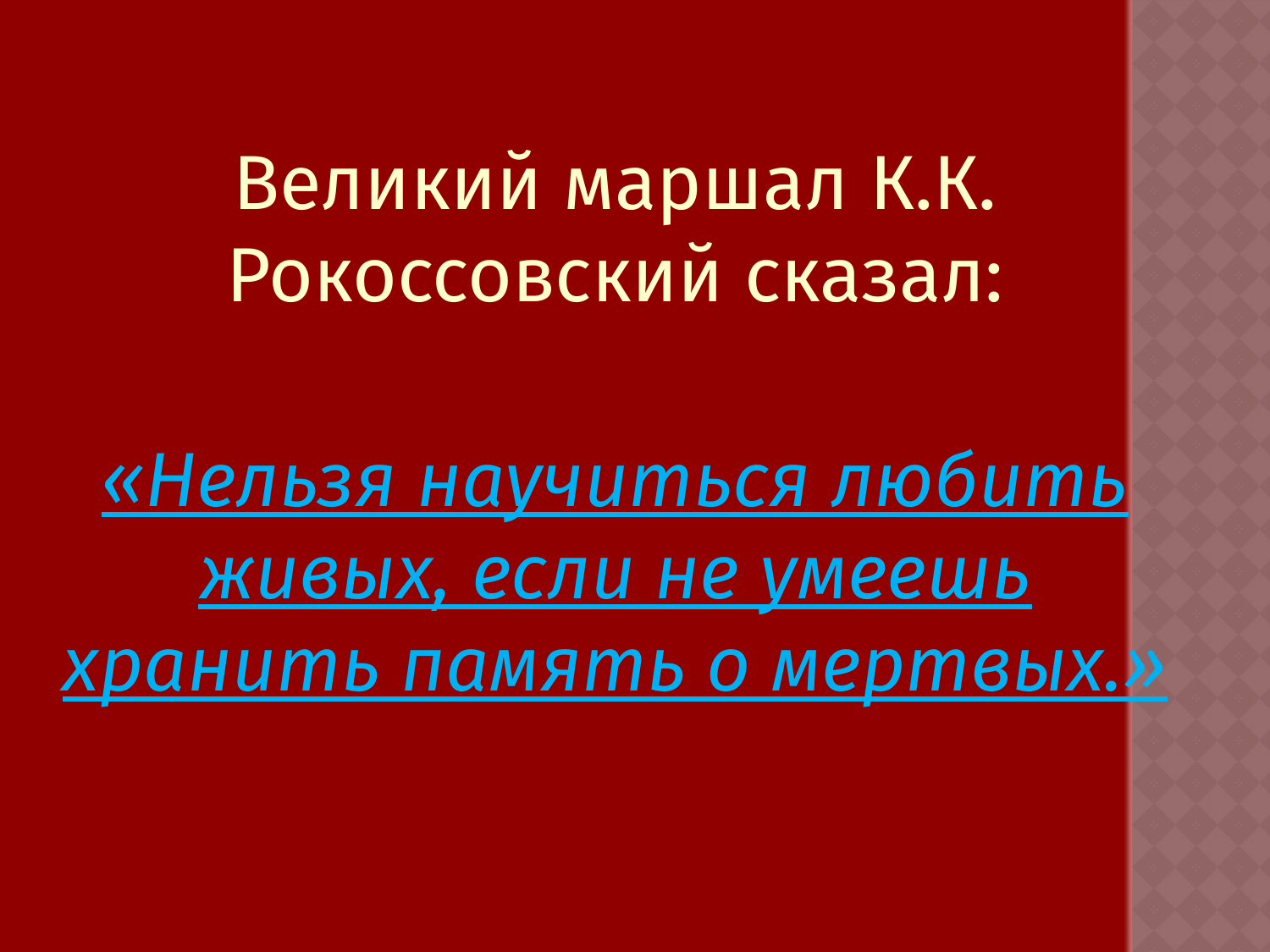

Великий маршал К.К. Рокоссовский сказал:

«Нельзя научиться любить живых, если не умеешь хранить память о мертвых.»